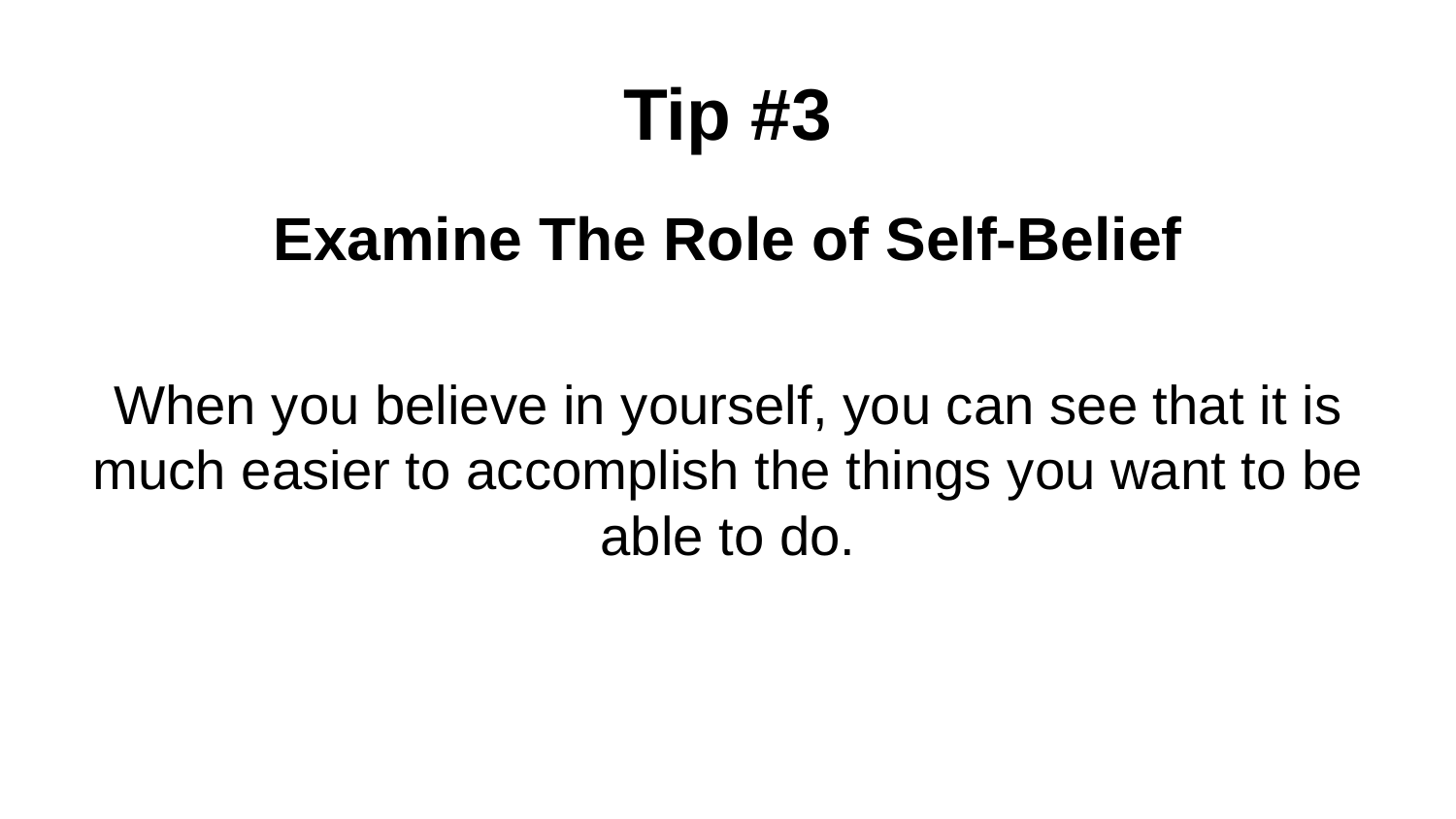

# Tip #3
Examine The Role of Self-Belief

When you believe in yourself, you can see that it is much easier to accomplish the things you want to be able to do.